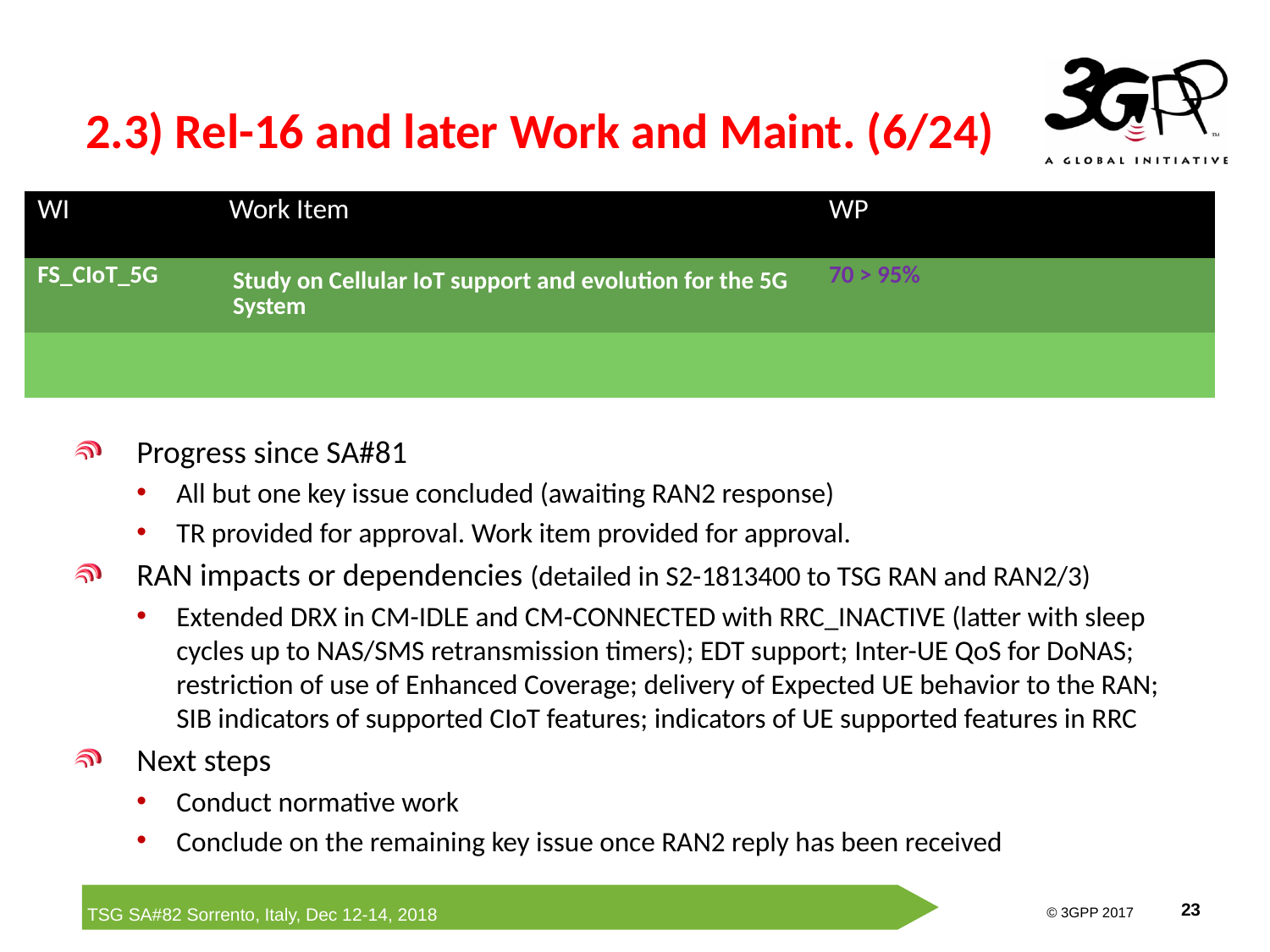

2.3) Rel-16 and later Work and Maint. (6/24)
| WI | Work Item | WP |  |  |
| --- | --- | --- | --- | --- |
| FS\_CIoT\_5G | Study on Cellular IoT support and evolution for the 5G System | 70 > 95% |  |  |
|  |  |  |  |  |
Progress since SA#81
All but one key issue concluded (awaiting RAN2 response)
TR provided for approval. Work item provided for approval.
RAN impacts or dependencies (detailed in S2-1813400 to TSG RAN and RAN2/3)
Extended DRX in CM-IDLE and CM-CONNECTED with RRC_INACTIVE (latter with sleep cycles up to NAS/SMS retransmission timers); EDT support; Inter-UE QoS for DoNAS; restriction of use of Enhanced Coverage; delivery of Expected UE behavior to the RAN; SIB indicators of supported CIoT features; indicators of UE supported features in RRC
Next steps
Conduct normative work
Conclude on the remaining key issue once RAN2 reply has been received